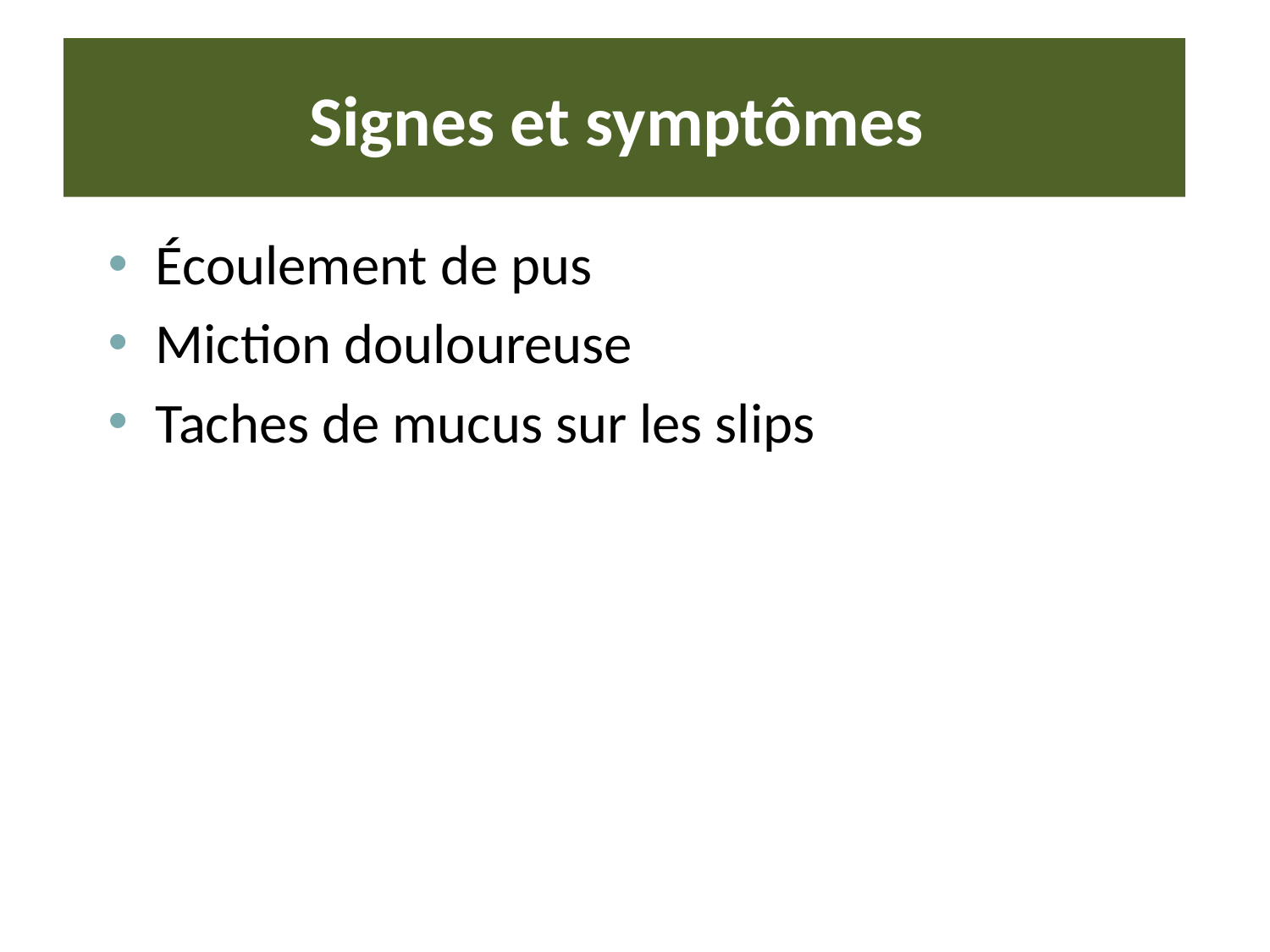

# Signes et symptômes
Écoulement de pus
Miction douloureuse
Taches de mucus sur les slips